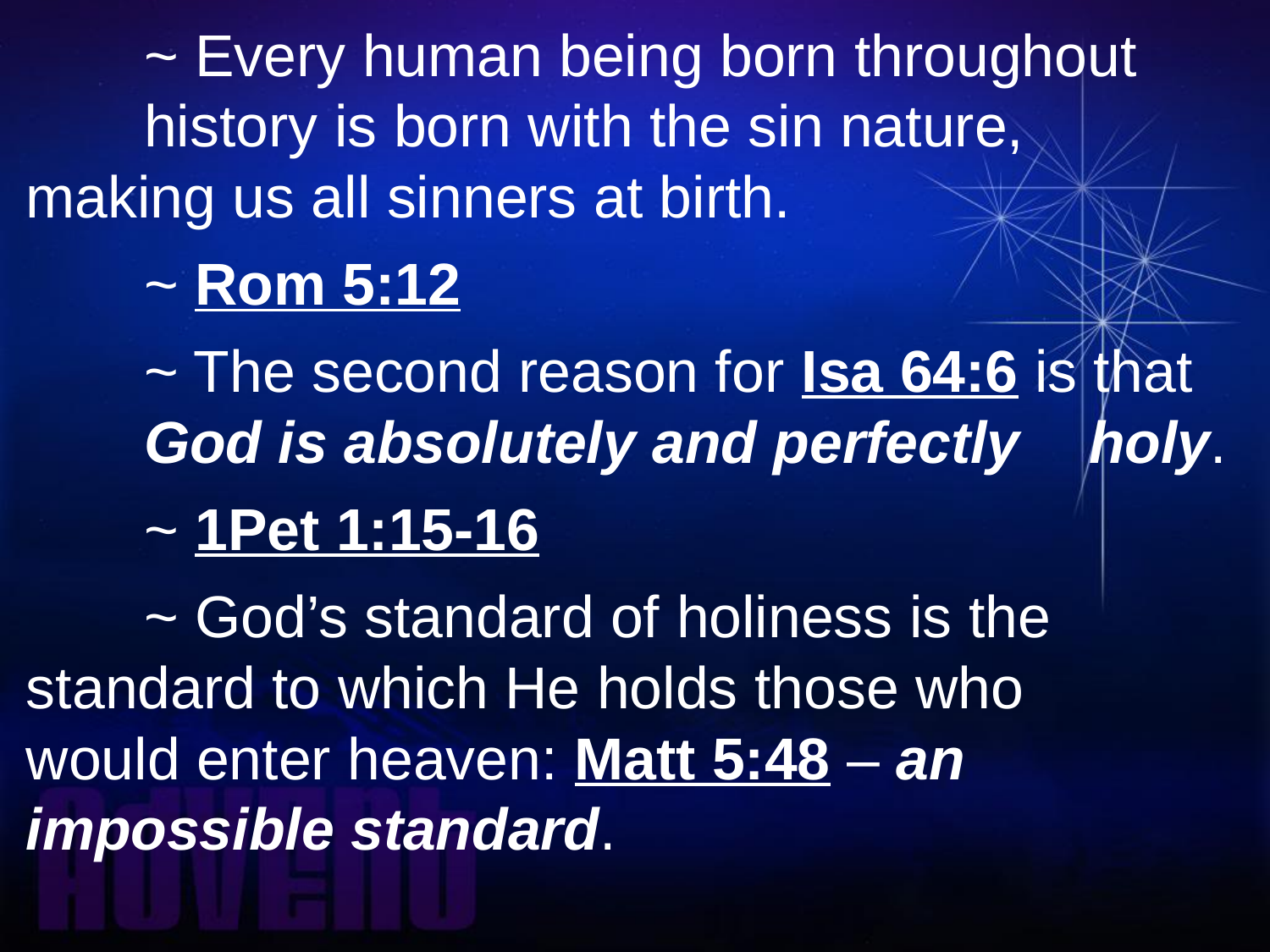

~ Every human being born throughout 			history is born with the sin nature, 				making us all sinners at birth.
	~ Rom 5:12
	~ The second reason for Isa 64:6 is that 			God is absolutely and perfectly 				holy.
	~ 1Pet 1:15-16
	~ God’s standard of holiness is the 				standard to which He holds those who 			would enter heaven: Matt 5:48 – an 			impossible standard.